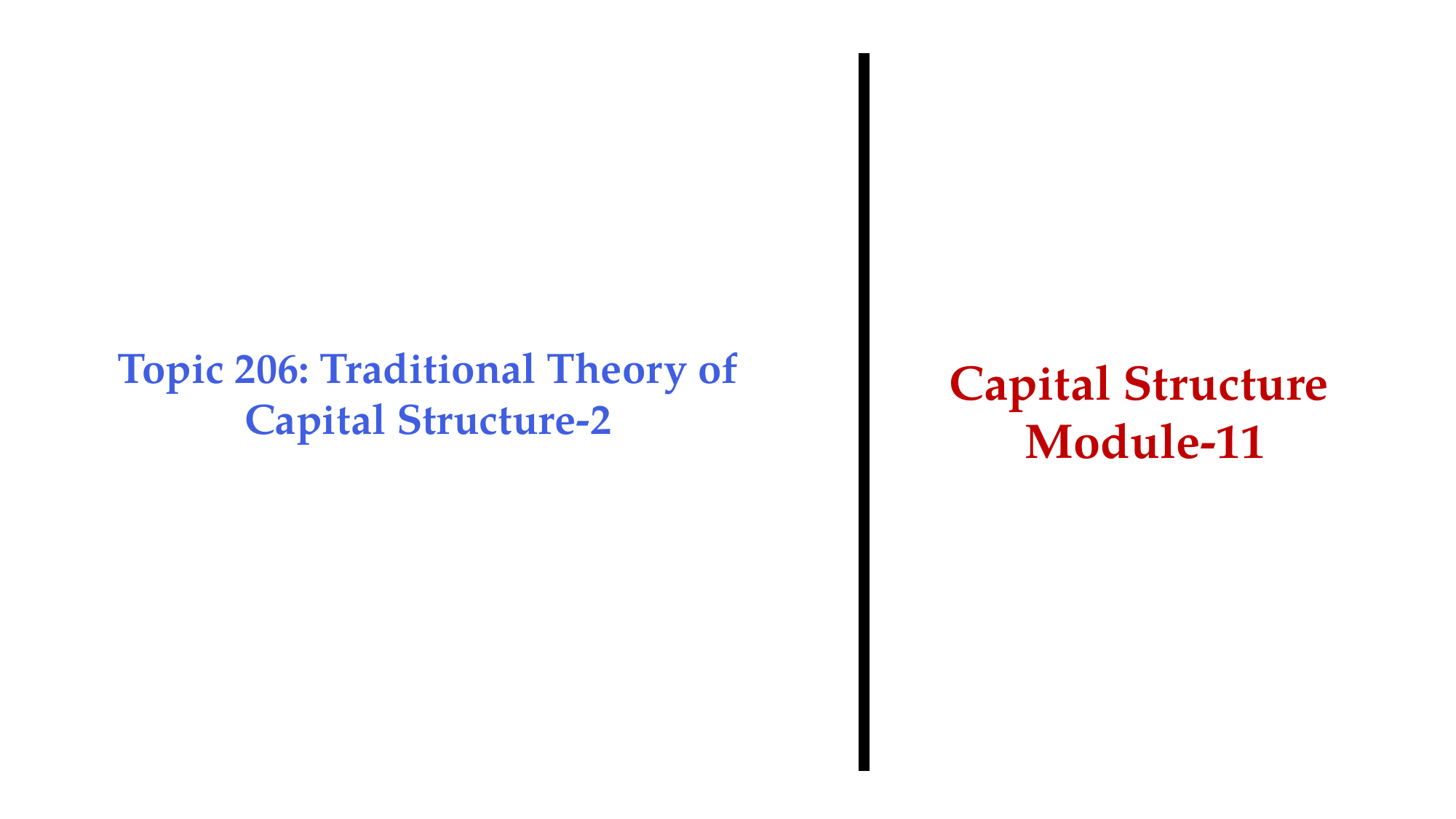

Topic 206: Traditional Theory of Capital Structure-2
Capital Structure
Module-11